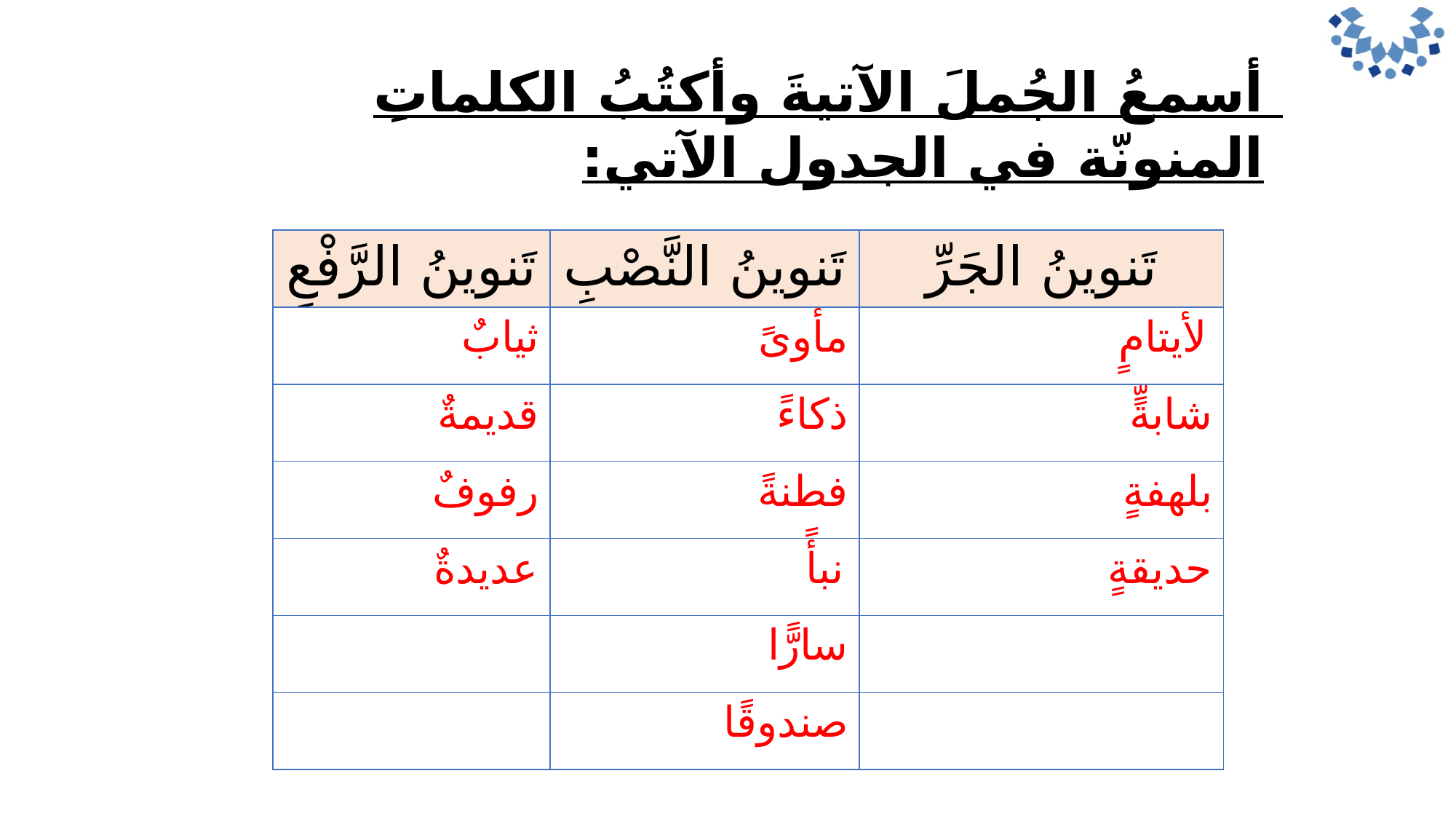

أسمعُ الجُملَ الآتيةَ وأكتُبُ الكلماتِ المنونّة في الجدول الآتي:
| تَنوينُ الرَّفْعِ | تَنوينُ النَّصْبِ | تَنوينُ الجَرِّ |
| --- | --- | --- |
| ثيابٌ | مأوىً | لأيتامٍ |
| قديمةٌ | ذكاءً | شابةٍّ |
| رفوفٌ | فطنةً | بلهفةٍ |
| عديدةٌ | نبأً | حديقةٍ |
|  | سارًّا |  |
|  | صندوقًا |  |